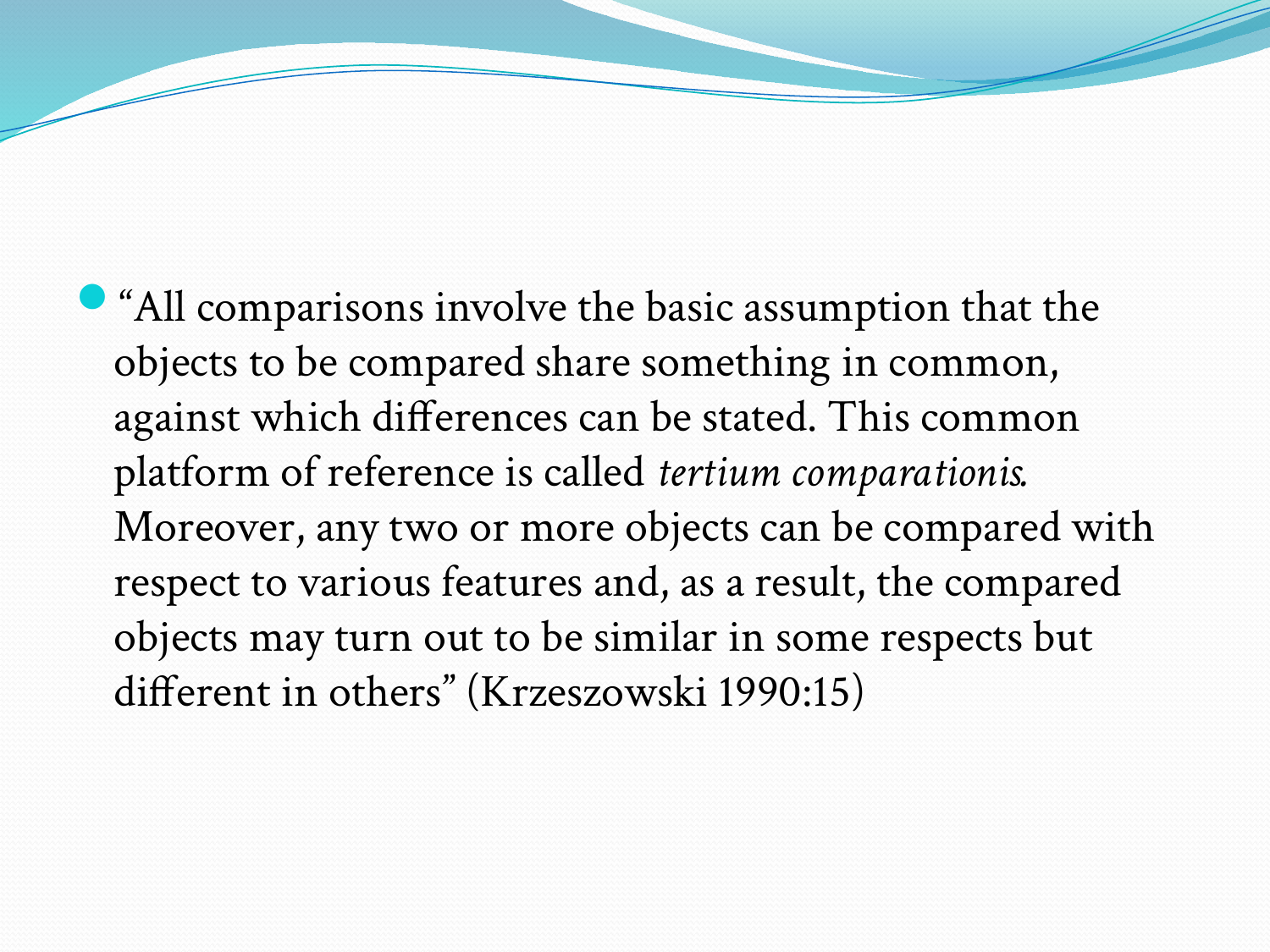

#
“All comparisons involve the basic assumption that the objects to be compared share something in common, against which differences can be stated. This common platform of reference is called tertium comparationis. Moreover, any two or more objects can be compared with respect to various features and, as a result, the compared objects may turn out to be similar in some respects but different in others” (Krzeszowski 1990:15)